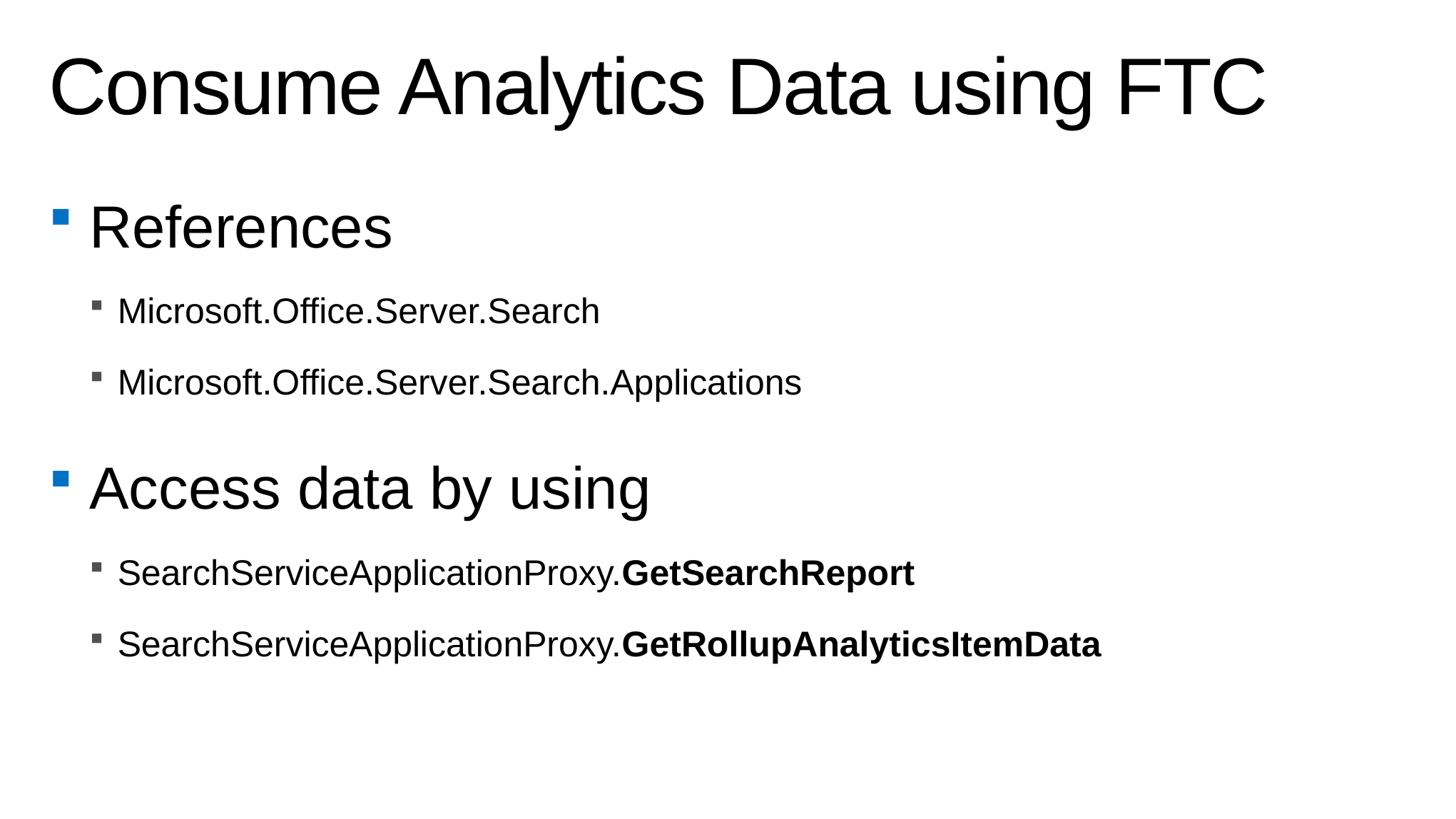

# Consume Analytics Data using FTC
References
Microsoft.Office.Server.Search
Microsoft.Office.Server.Search.Applications
Access data by using
SearchServiceApplicationProxy.GetSearchReport
SearchServiceApplicationProxy.GetRollupAnalyticsItemData